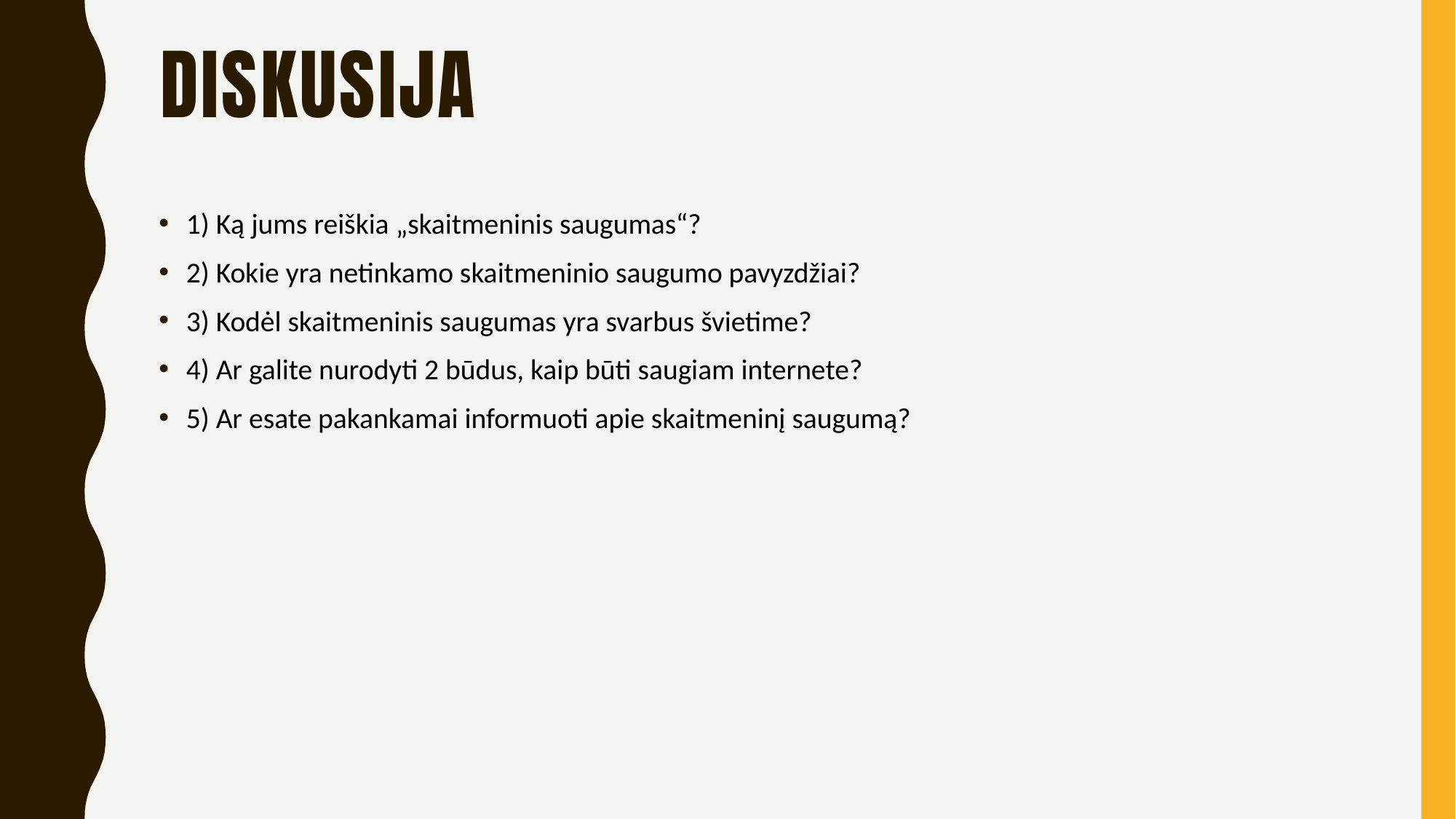

# dIsKUSIJA
1) Ką jums reiškia „skaitmeninis saugumas“?
2) Kokie yra netinkamo skaitmeninio saugumo pavyzdžiai?
3) Kodėl skaitmeninis saugumas yra svarbus švietime?
4) Ar galite nurodyti 2 būdus, kaip būti saugiam internete?
5) Ar esate pakankamai informuoti apie skaitmeninį saugumą?